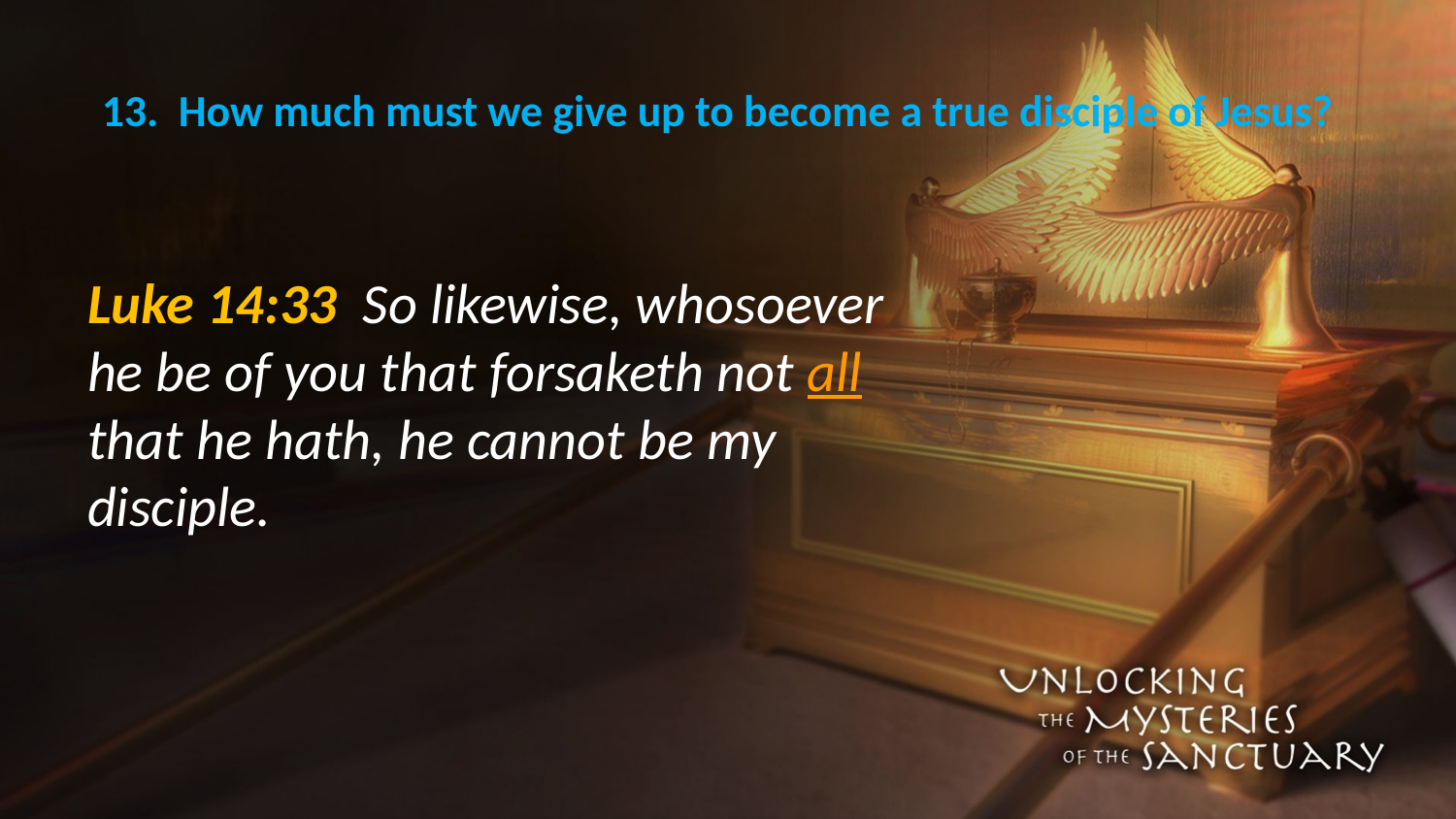

# 13.  How much must we give up to become a true disciple of Jesus?

Luke 14:33  So likewise, whosoever he be of you that forsaketh not all that he hath, he cannot be my disciple.